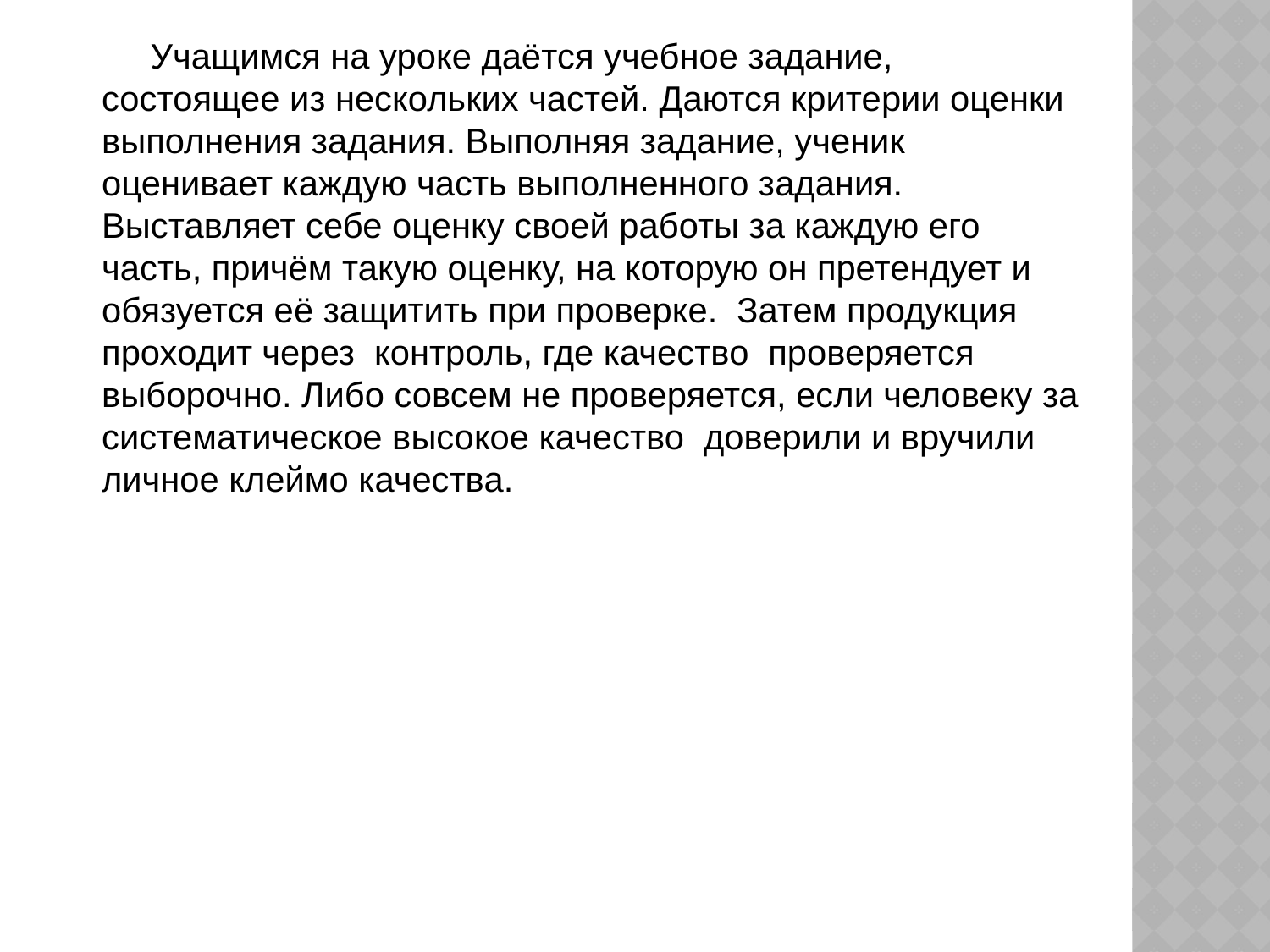

Учащимся на уроке даётся учебное задание, состоящее из нескольких частей. Даются критерии оценки выполнения задания. Выполняя задание, ученик оценивает каждую часть выполненного задания. Выставляет себе оценку своей работы за каждую его часть, причём такую оценку, на которую он претендует и обязуется её защитить при проверке.  Затем продукция проходит через  контроль, где качество  проверяется выборочно. Либо совсем не проверяется, если человеку за систематическое высокое качество  доверили и вручили личное клеймо качества.